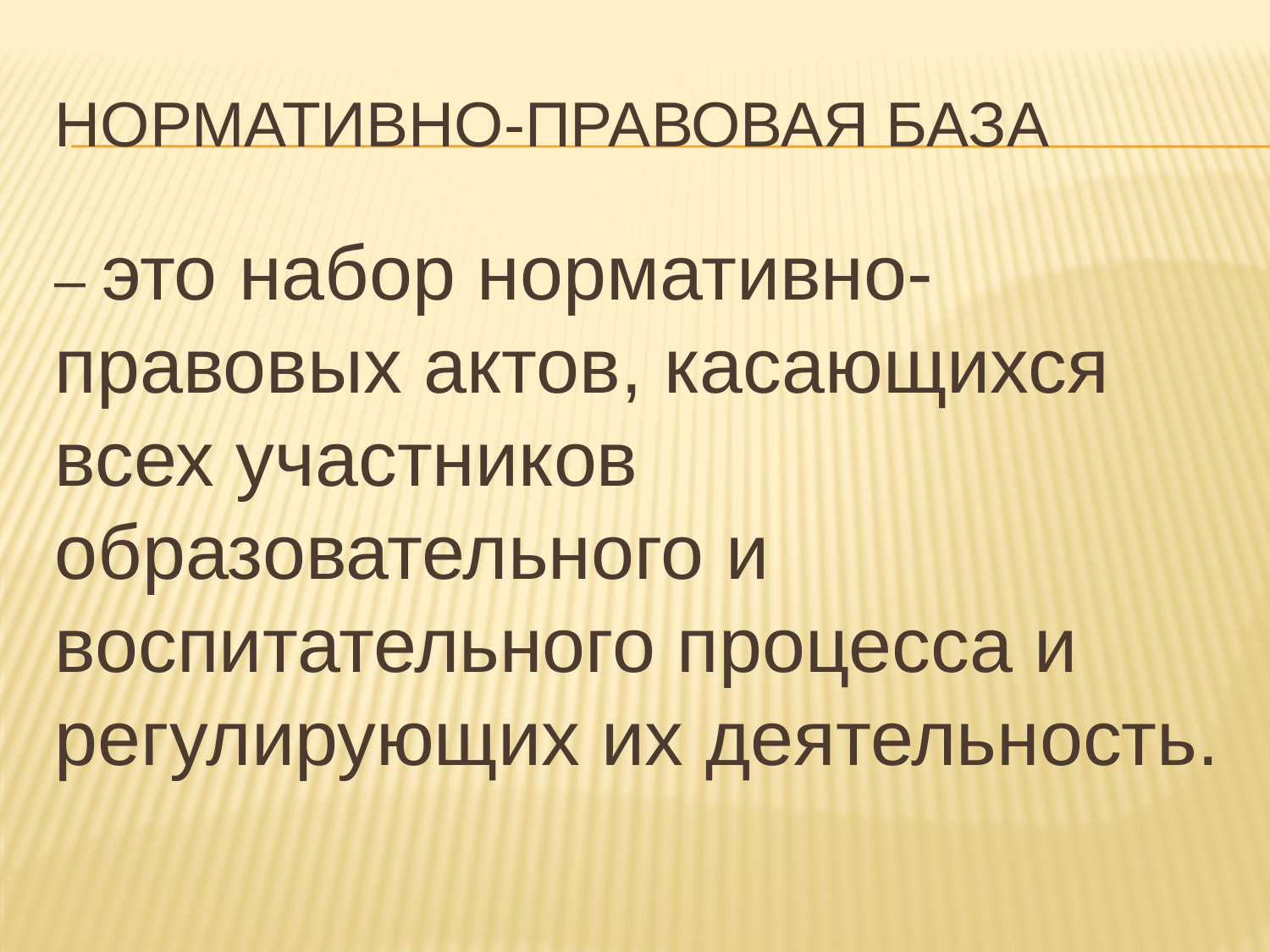

# Нормативно-правовая база
– это набор нормативно-правовых актов, касающихся всех участников образовательного и воспитательного процесса и регулирующих их деятельность.